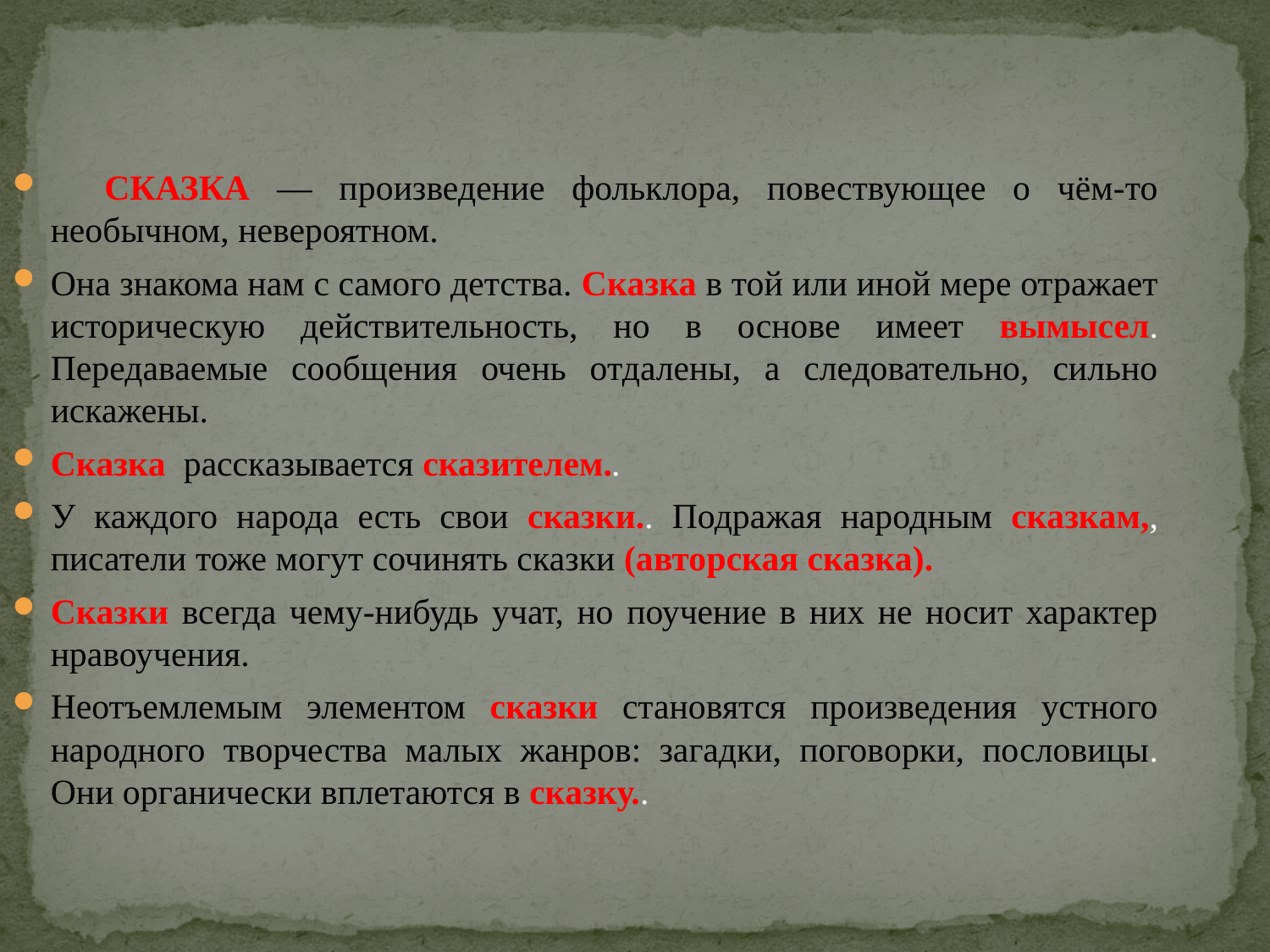

СКАЗКА — произведение фольклора, повествующее о чём-то необычном, невероятном.
Она знакома нам с самого детства. Сказка в той или иной мере отражает историческую действительность, но в основе имеет вымысел. Передаваемые сообщения очень отдалены, а следовательно, сильно искажены.
Сказка  рассказывается сказителем..
У каждого народа есть свои сказки.. Подражая народным сказкам,, писатели тоже могут сочинять сказки (авторская сказка).
Сказки всегда чему-нибудь учат, но поучение в них не носит характер нравоучения.
Неотъемлемым элементом сказки становятся произведения устного народного творчества малых жанров: загадки, поговорки, пословицы. Они органически вплетаются в сказку..